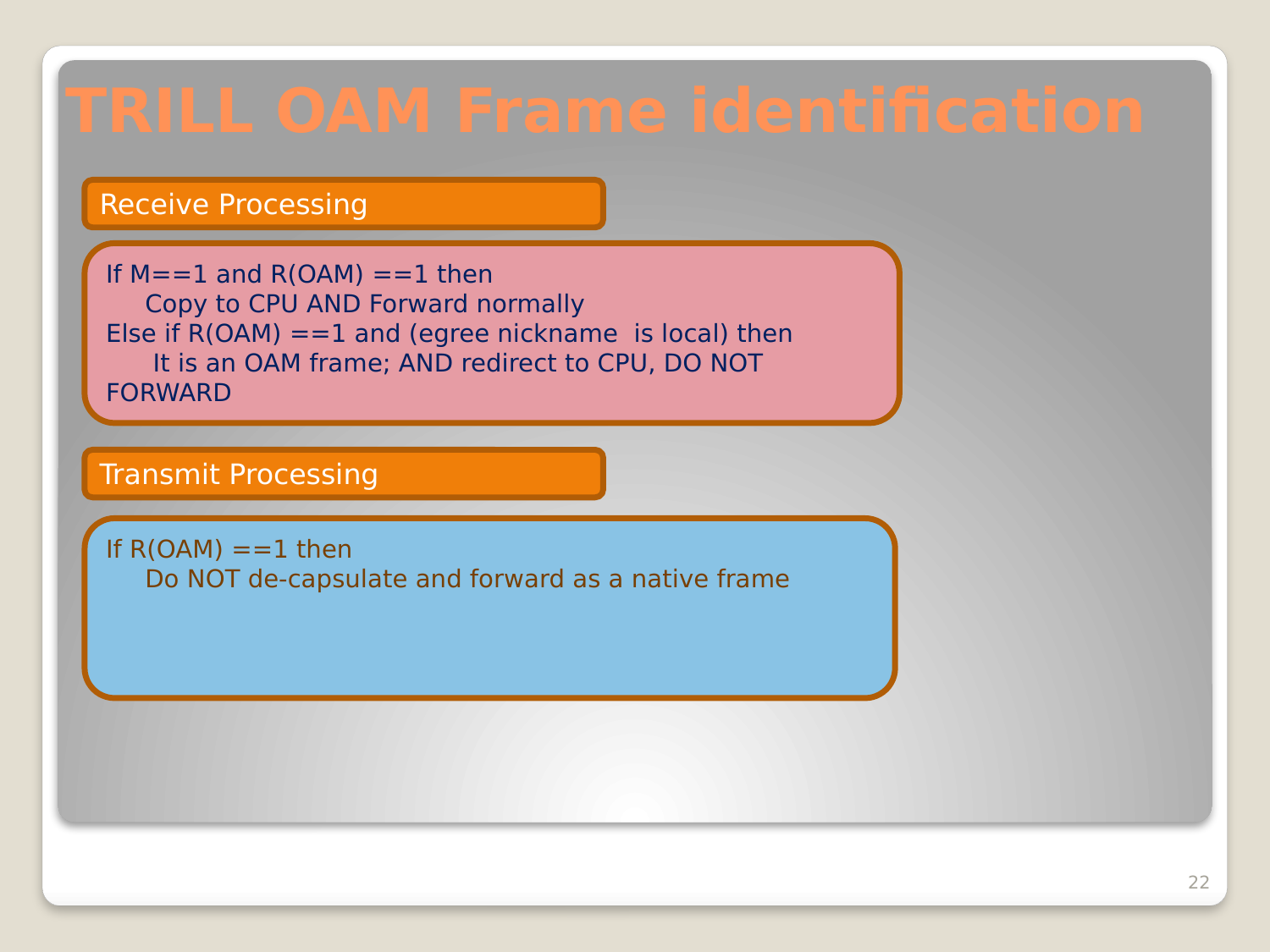

# TRILL OAM Frame identification
Receive Processing
If M==1 and R(OAM) ==1 then
     Copy to CPU AND Forward normally
Else if R(OAM) ==1 and (egree nickname  is local) then
      It is an OAM frame; AND redirect to CPU, DO NOT FORWARD

Transmit Processing
If R(OAM) ==1 then
     Do NOT de-capsulate and forward as a native frame

22